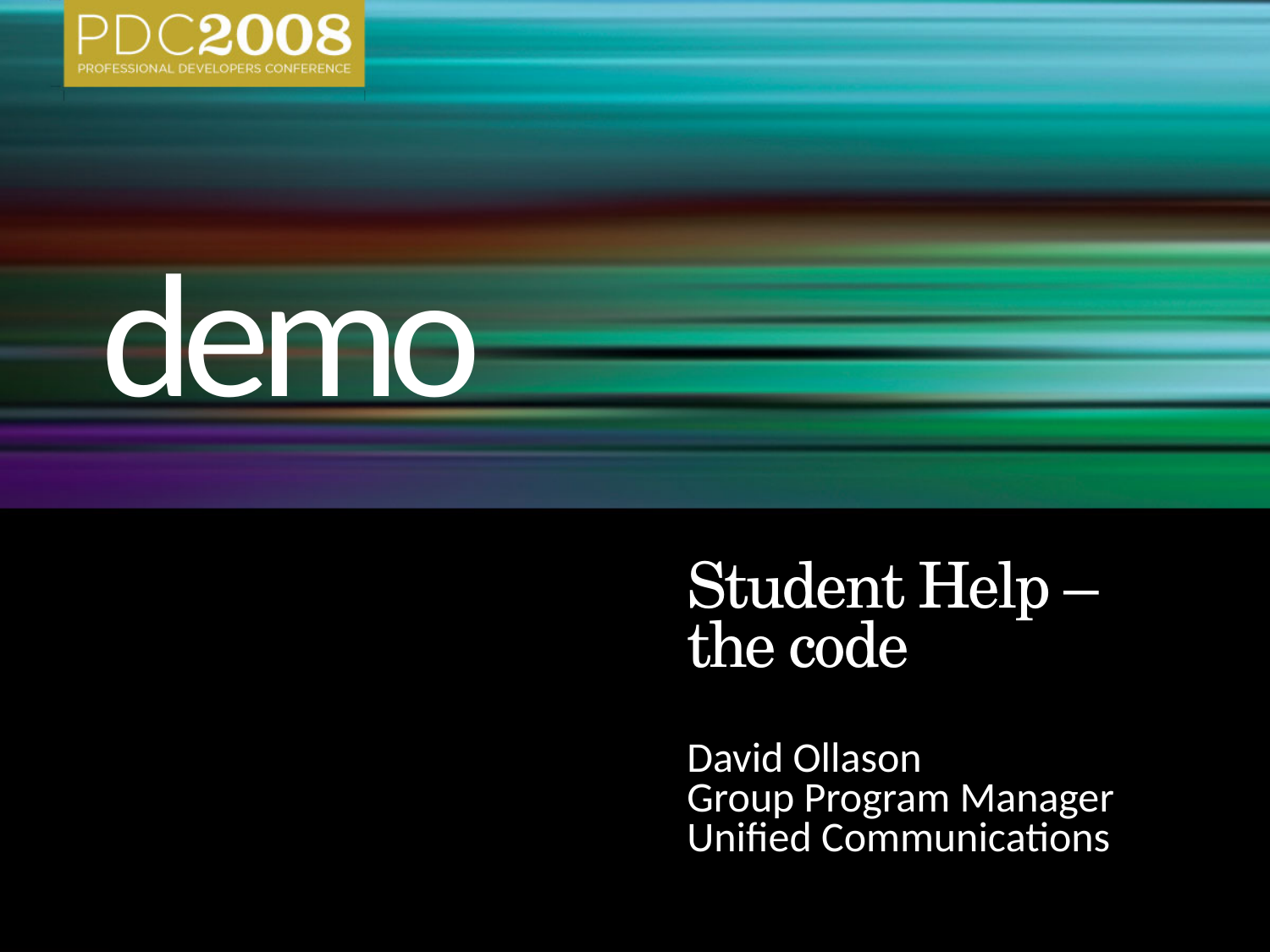

demo
# Student Help – the code
David Ollason
Group Program Manager
Unified Communications